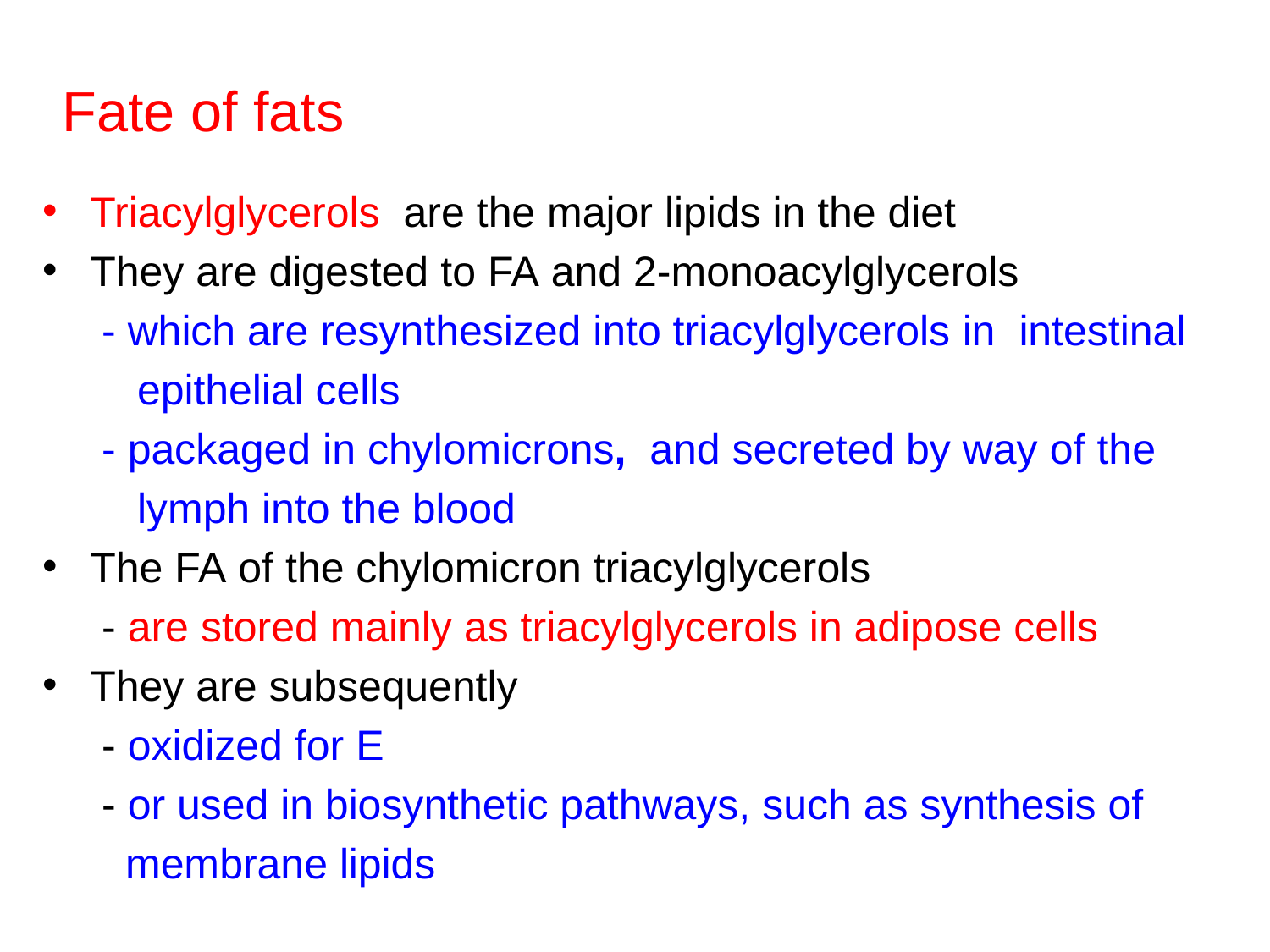

# Fate of fats
Triacylglycerols  are the major lipids in the diet
They are digested to FA and 2-monoacylglycerols
     - which are resynthesized into triacylglycerols in  intestinal
        epithelial cells
     - packaged in chylomicrons,  and secreted by way of the
        lymph into the blood
The FA of the chylomicron triacylglycerols
     - are stored mainly as triacylglycerols in adipose cells
They are subsequently
     - oxidized for E
     - or used in biosynthetic pathways, such as synthesis of
       membrane lipids